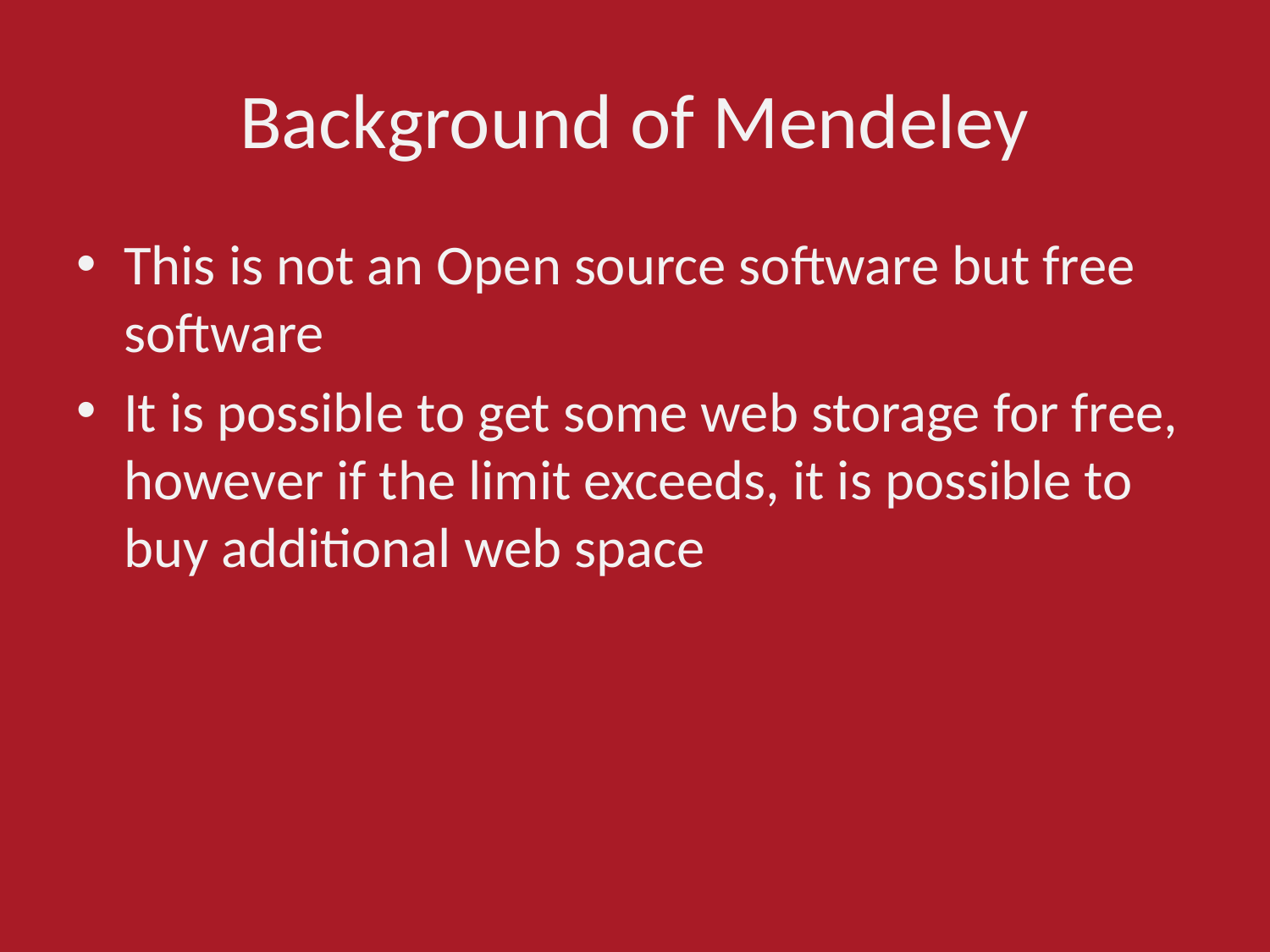

# Background of Mendeley
This is not an Open source software but free software
It is possible to get some web storage for free, however if the limit exceeds, it is possible to buy additional web space